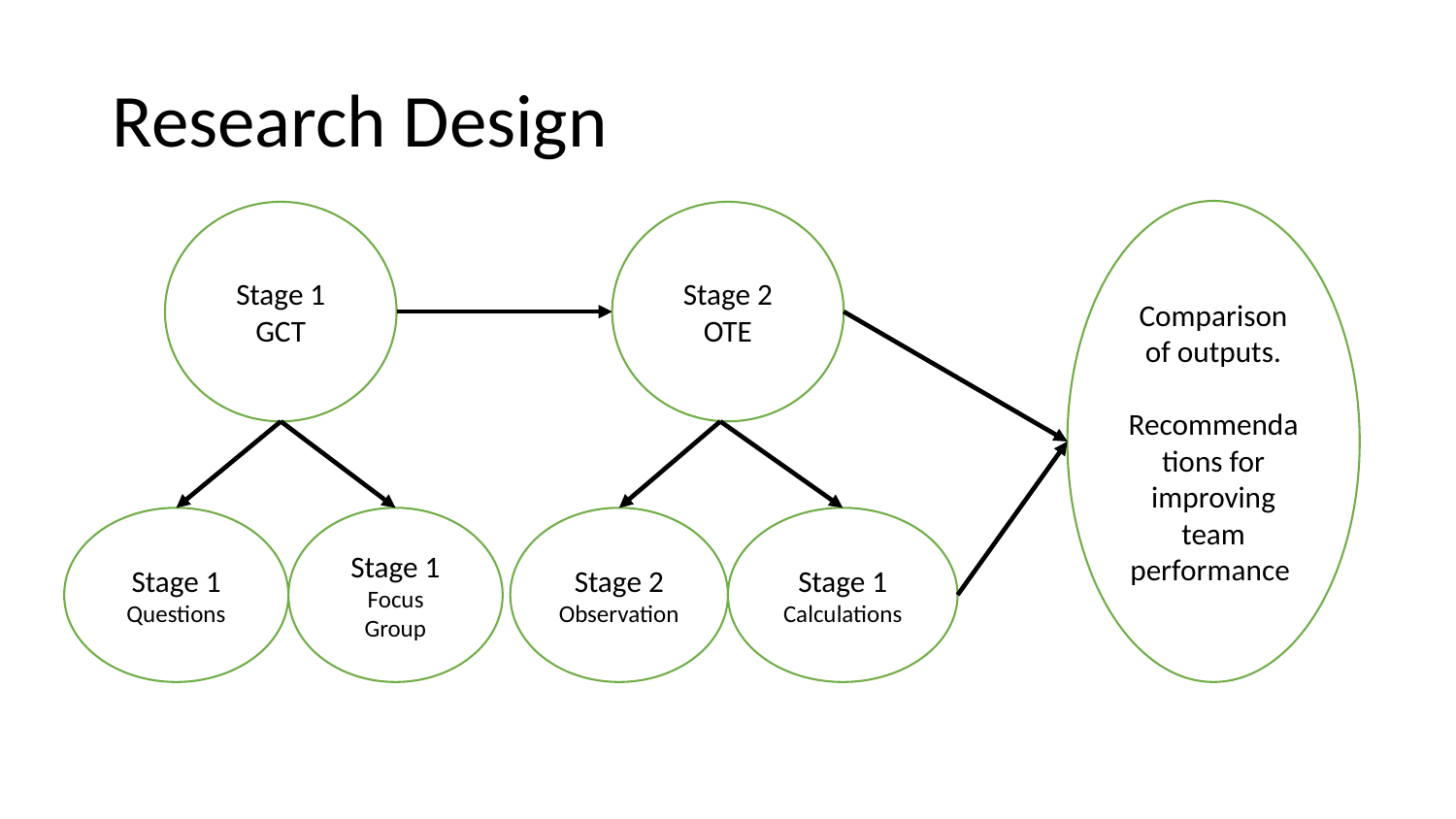

# Research Design

Comparison of outputs.

Recommendations for improving team performance

Stage 2
OTE

Stage 1
GCT

Stage 2
Observation
Stage 1
Calculations
Stage 1
Questions
Stage 1
Focus Group